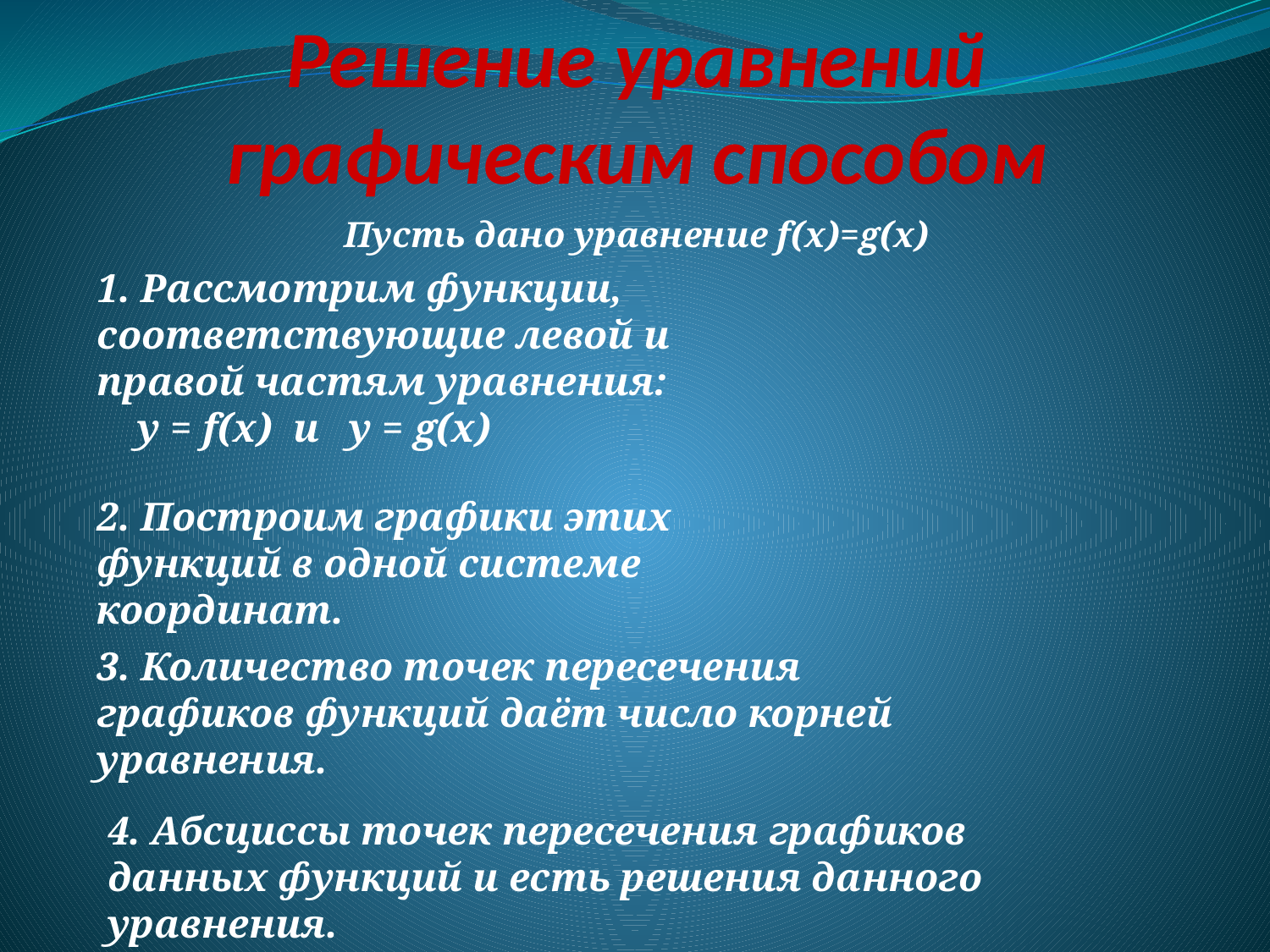

# Решение уравнений графическим способом
Пусть дано уравнение f(x)=g(x)
1. Рассмотрим функции, соответствующие левой и правой частям уравнения:
    y = f(x)  и   y = g(x)
2. Построим графики этих функций в одной системе координат.
3. Количество точек пересечения графиков функций даёт число корней уравнения.
4. Абсциссы точек пересечения графиков данных функций и есть решения данного уравнения.